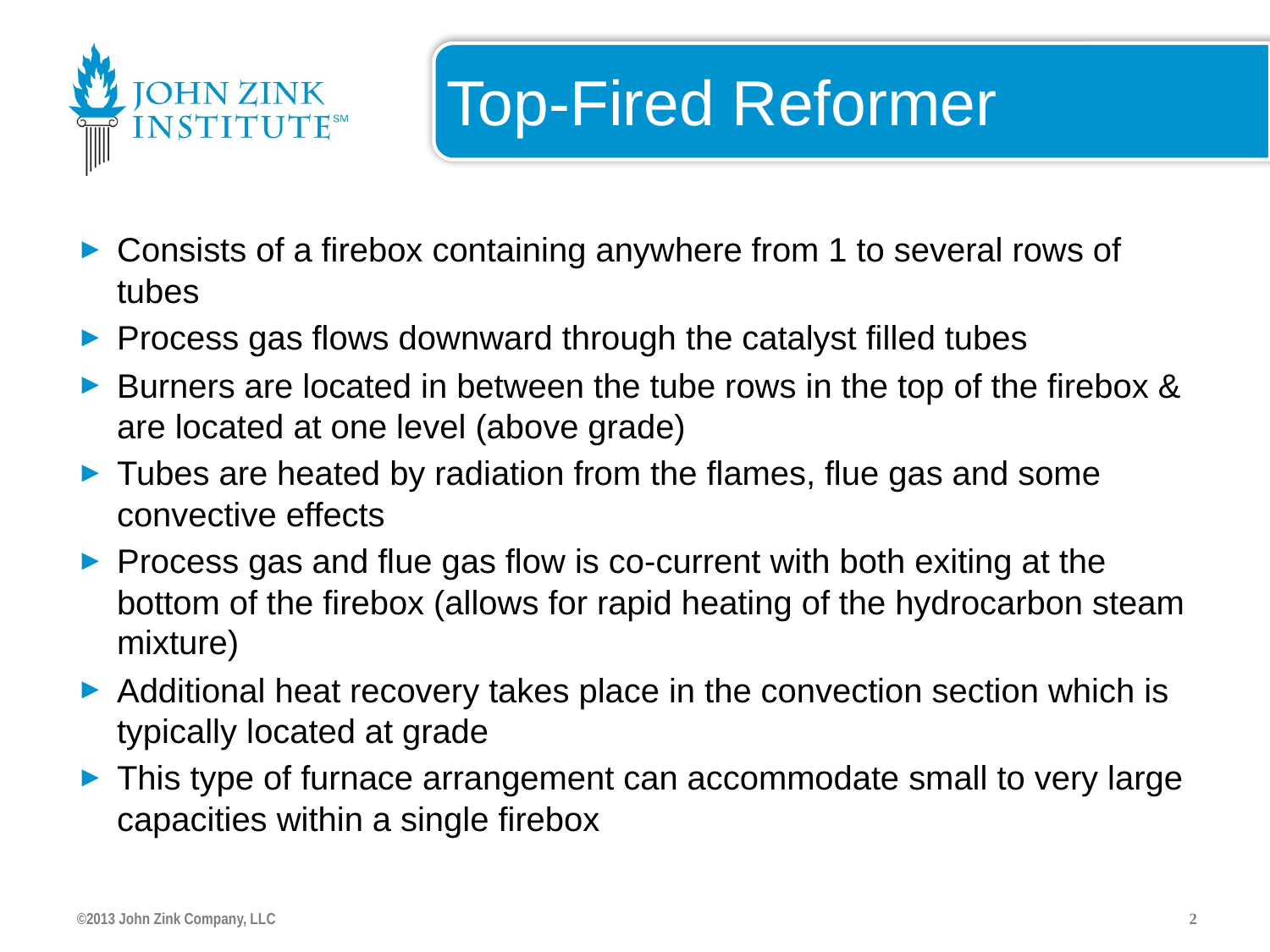

# Top-Fired Reformer
Consists of a firebox containing anywhere from 1 to several rows of tubes
Process gas flows downward through the catalyst filled tubes
Burners are located in between the tube rows in the top of the firebox & are located at one level (above grade)
Tubes are heated by radiation from the flames, flue gas and some convective effects
Process gas and flue gas flow is co-current with both exiting at the bottom of the firebox (allows for rapid heating of the hydrocarbon steam mixture)
Additional heat recovery takes place in the convection section which is typically located at grade
This type of furnace arrangement can accommodate small to very large capacities within a single firebox